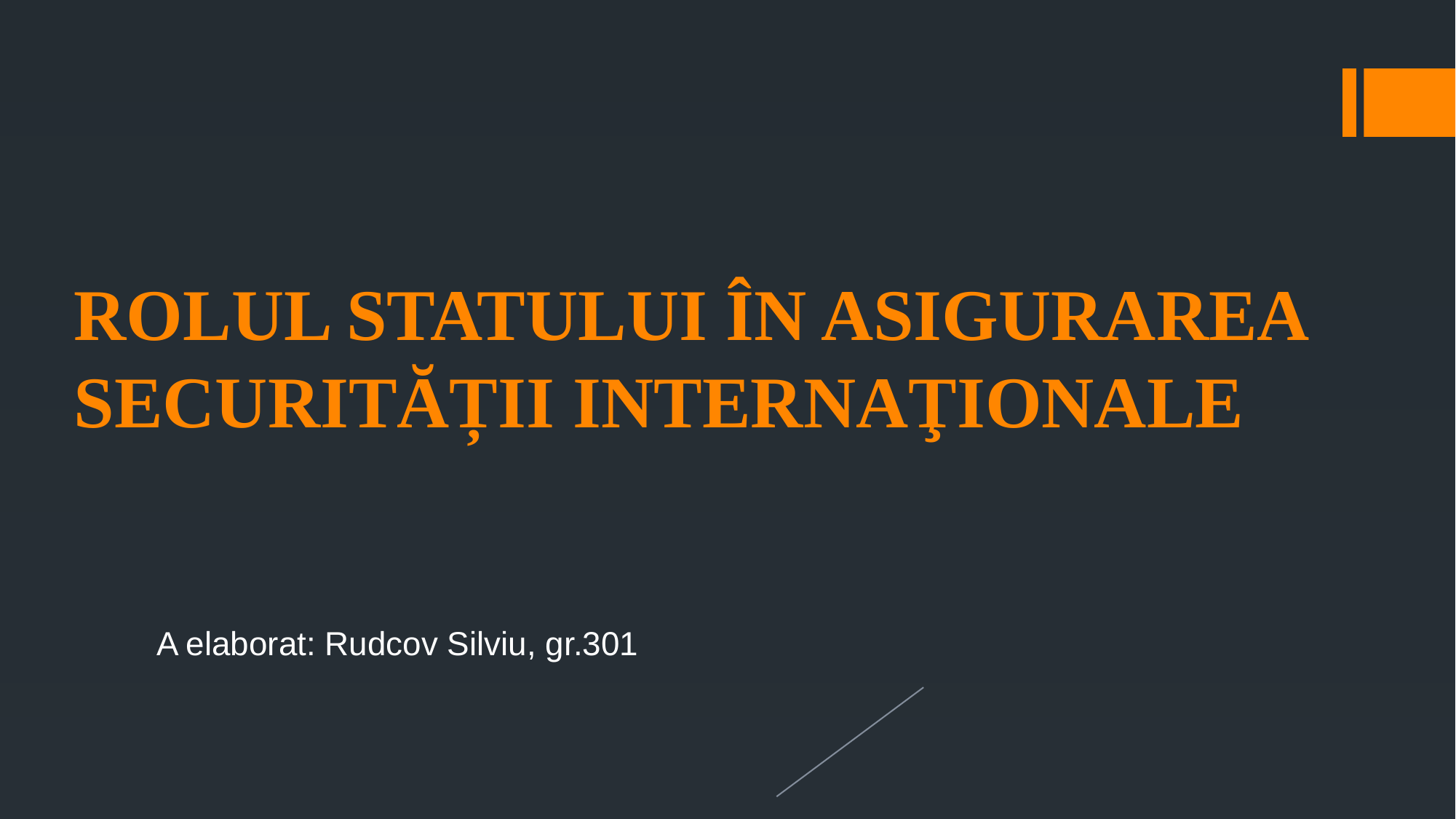

# ROLUL STATULUI ÎN ASIGURAREA SECURITĂȚII INTERNAŢIONALE
A elaborat: Rudcov Silviu, gr.301